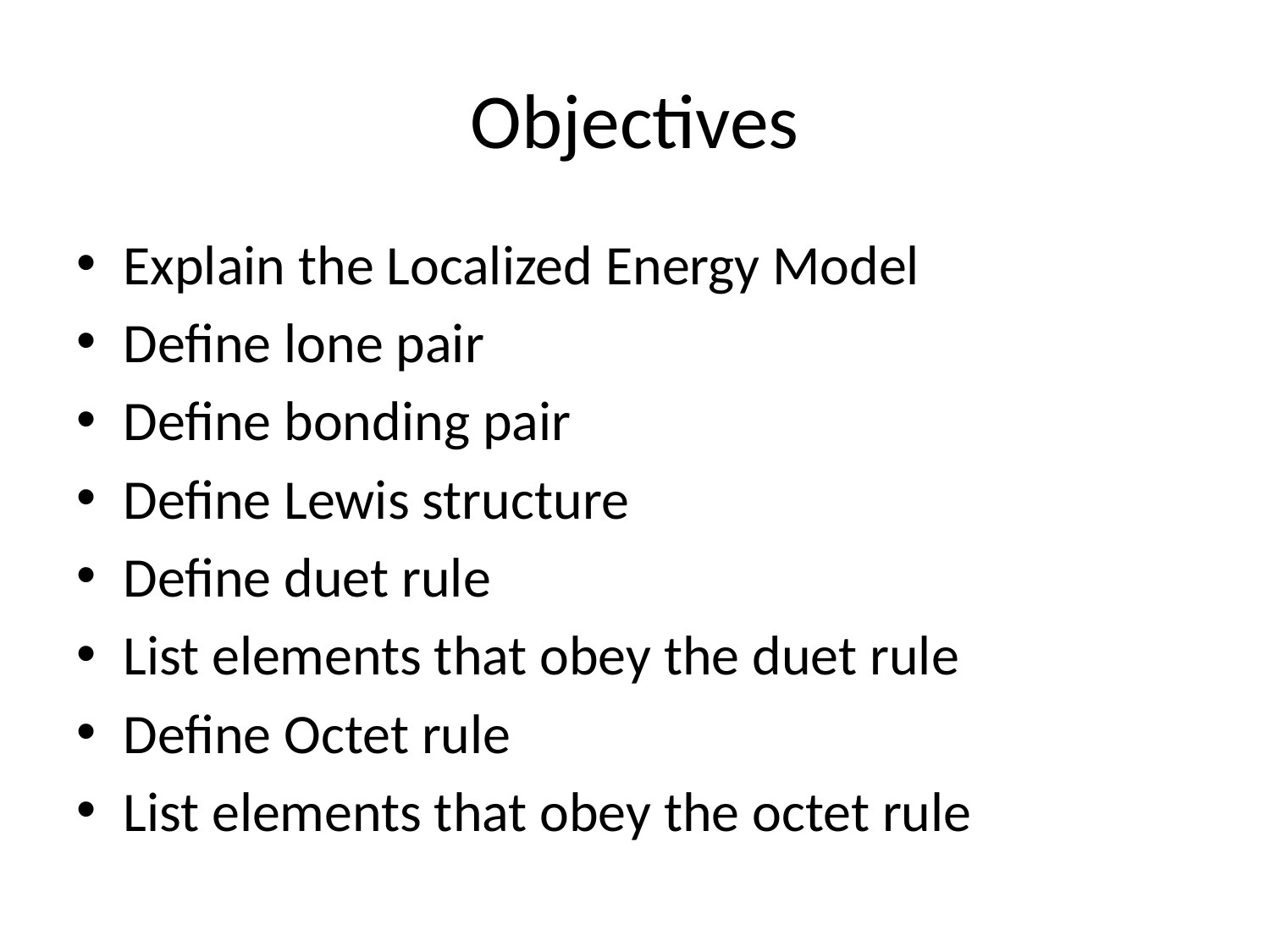

# Objectives
Explain the Localized Energy Model
Define lone pair
Define bonding pair
Define Lewis structure
Define duet rule
List elements that obey the duet rule
Define Octet rule
List elements that obey the octet rule